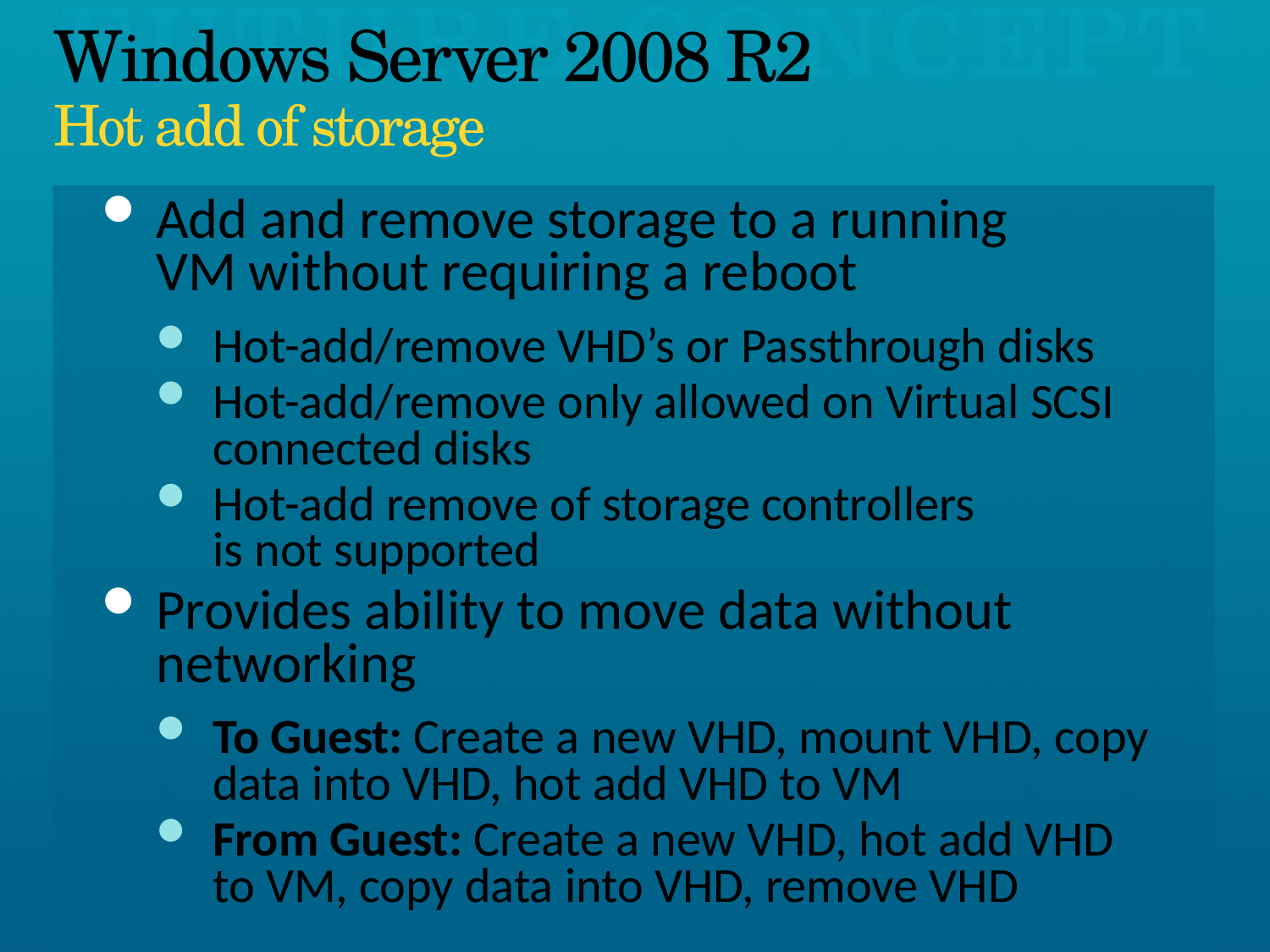

# Windows Server 2008 R2 Hot add of storage
Add and remove storage to a running
VM without requiring a reboot
Hot-add/remove VHD’s or Passthrough disks
Hot-add/remove only allowed on Virtual SCSI connected disks
Hot-add remove of storage controllers
is not supported
Provides ability to move data without networking
To Guest: Create a new VHD, mount VHD, copy data into VHD, hot add VHD to VM
From Guest: Create a new VHD, hot add VHD to VM, copy data into VHD, remove VHD